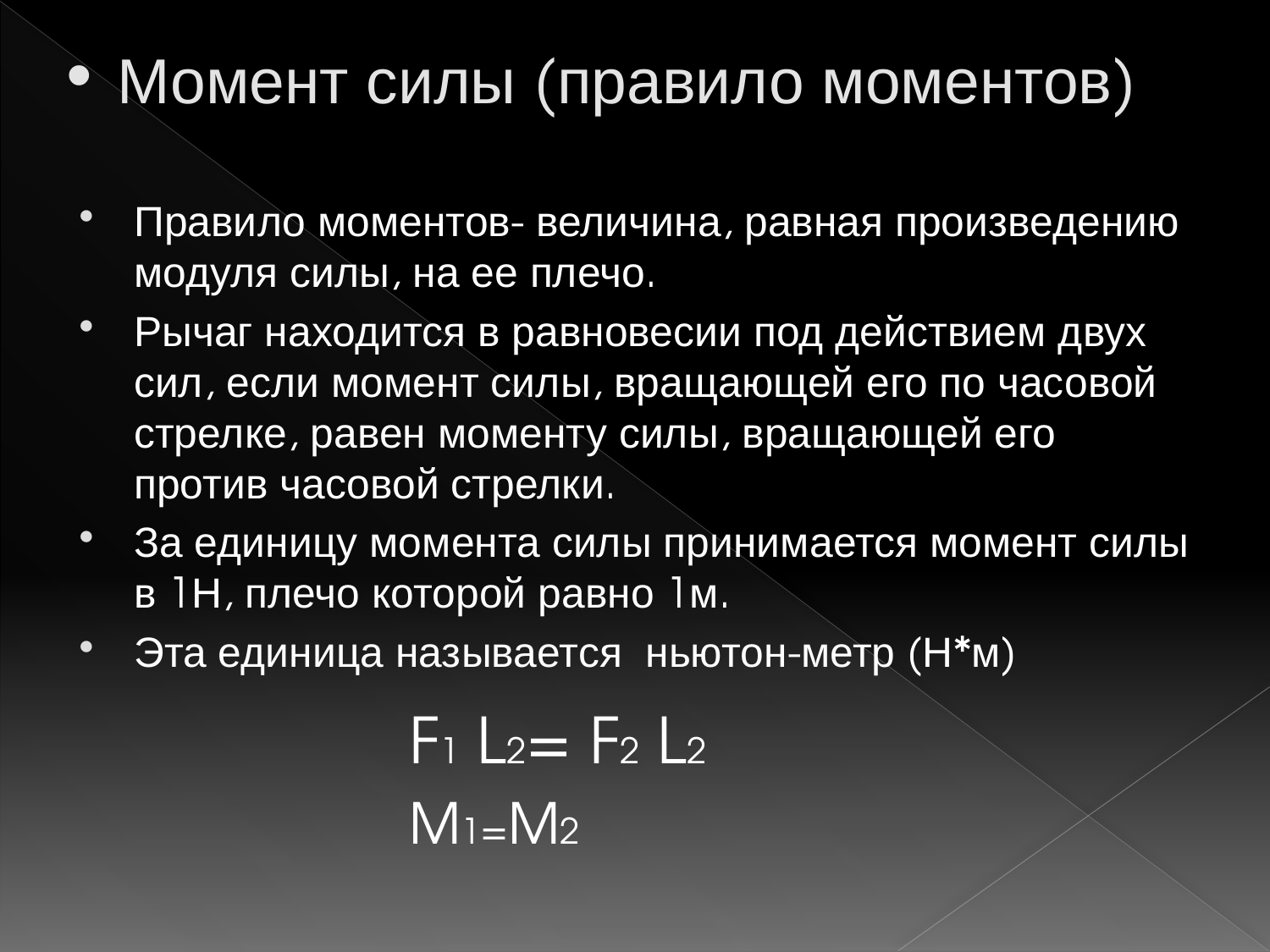

# Момент силы (правило моментов)
Правило моментов- величина, равная произведению модуля силы, на ее плечо.
Рычаг находится в равновесии под действием двух сил, если момент силы, вращающей его по часовой стрелке, равен моменту силы, вращающей его против часовой стрелки.
За единицу момента силы принимается момент силы в 1Н, плечо которой равно 1м.
Эта единица называется  ньютон-метр (Н*м)
F1 L2= F2 L2
M1=M2